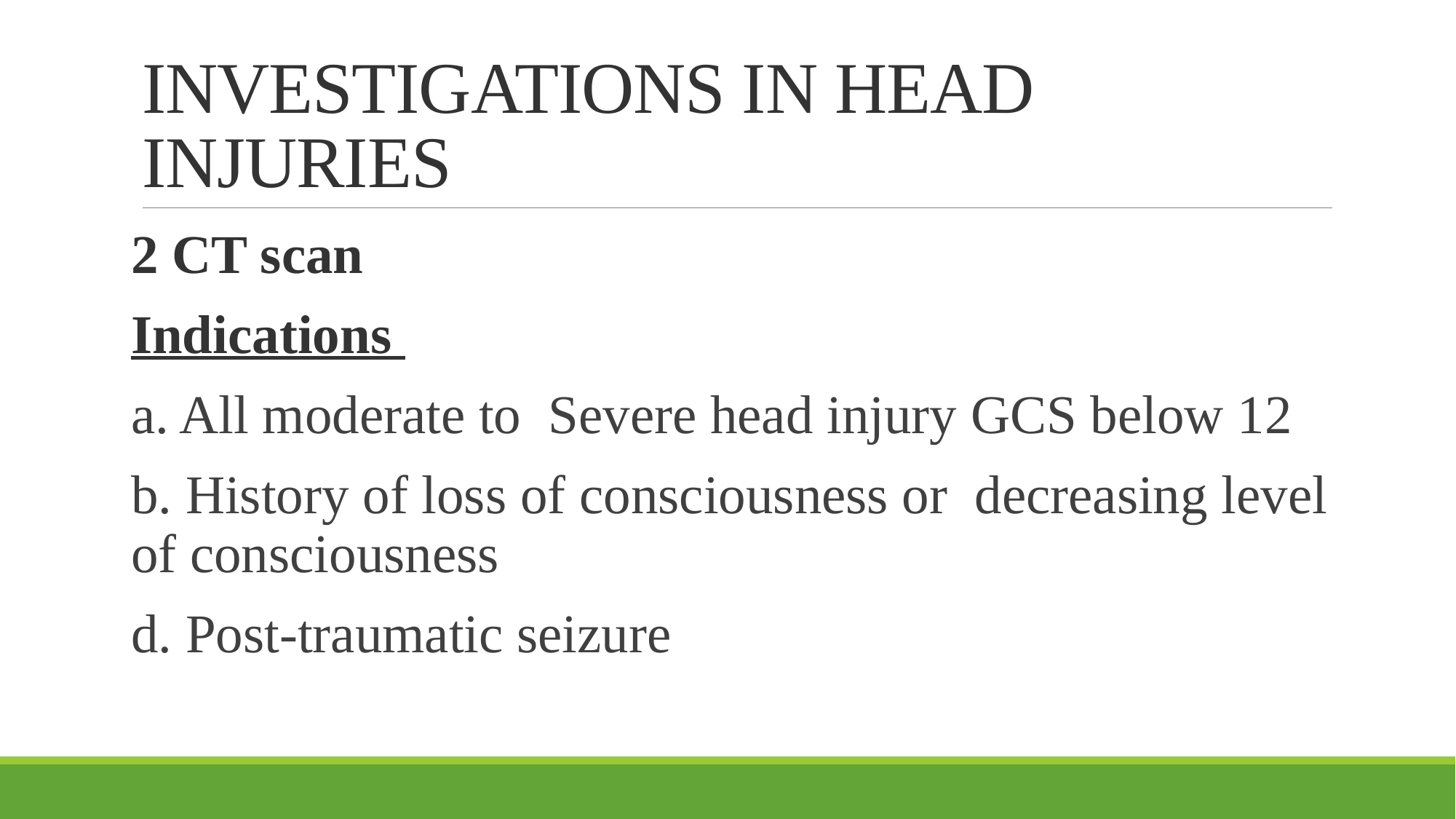

# INVESTIGATIONS IN HEAD INJURIES
2 CT scan
Indications
a. All moderate to  Severe head injury GCS below 12
b. History of loss of consciousness or  decreasing level of consciousness
d. Post-traumatic seizure